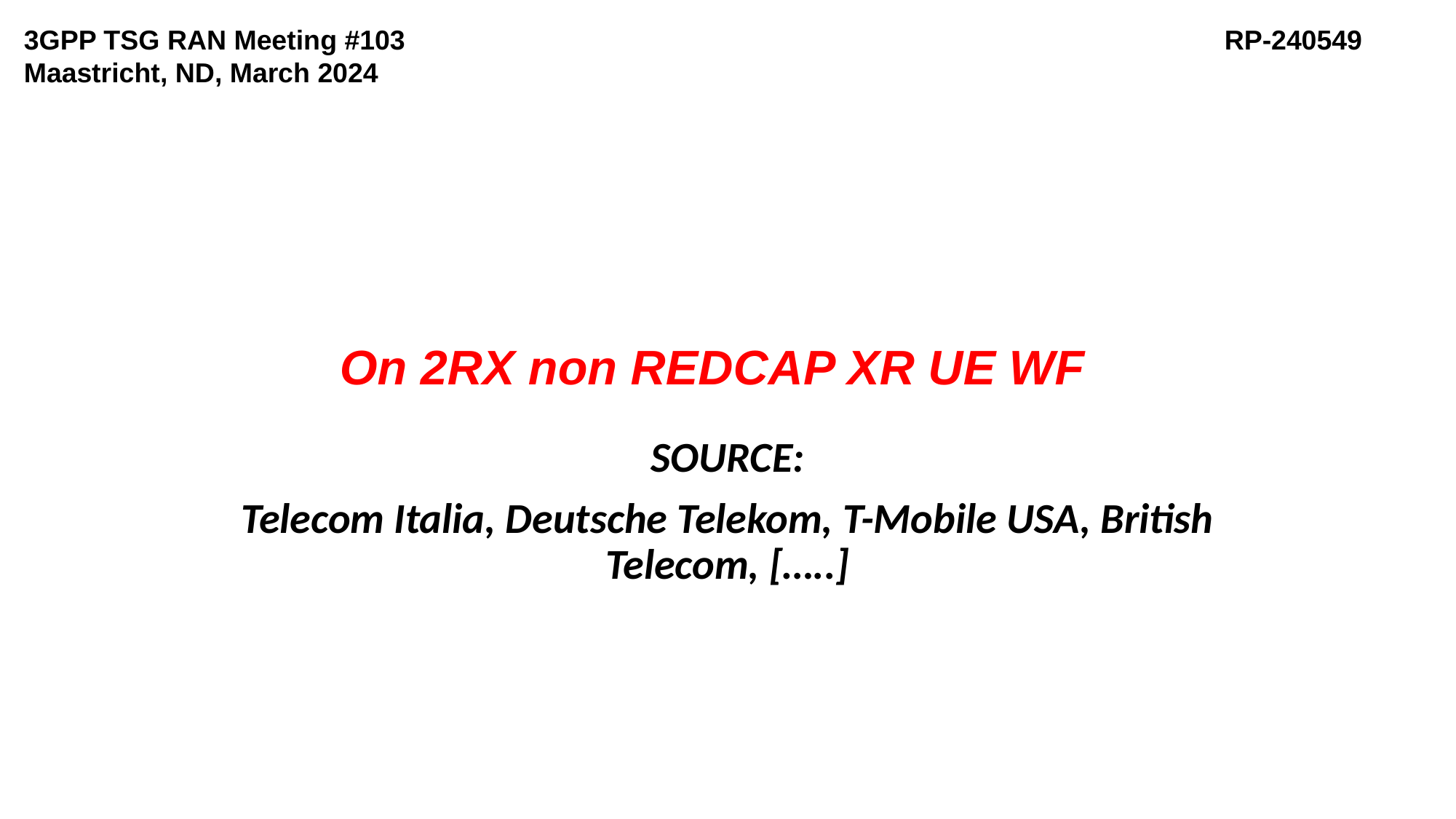

3GPP TSG RAN Meeting #103								RP-240549
Maastricht, ND, March 2024
# On 2RX non REDCAP XR UE WF
SOURCE:
Telecom Italia, Deutsche Telekom, T-Mobile USA, British Telecom, […..]